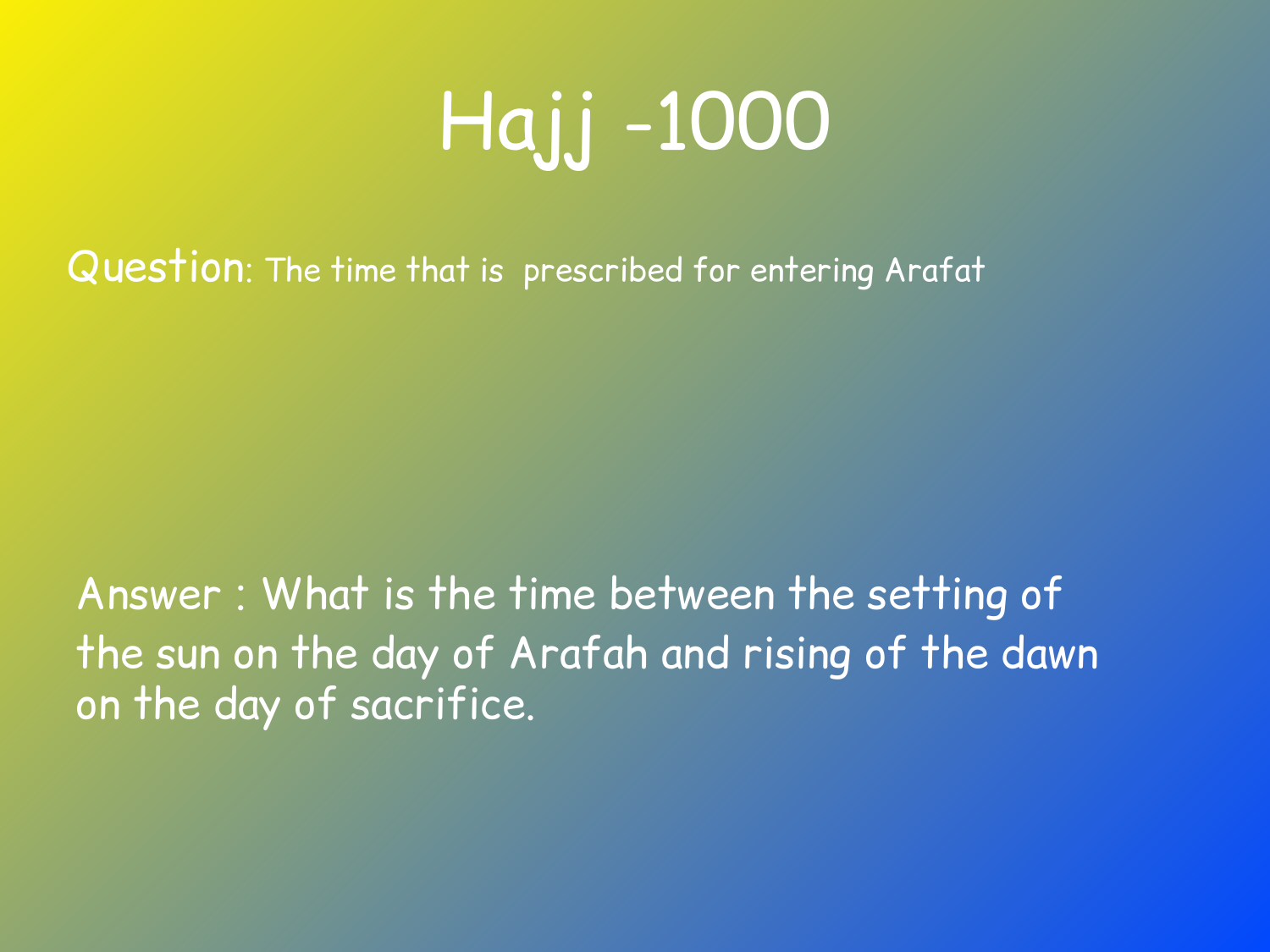

# Hajj -1000
Question: The time that is  prescribed for entering Arafat
Answer : What is the time between the setting of the sun on the day of Arafah and rising of the dawn on the day of sacrifice.